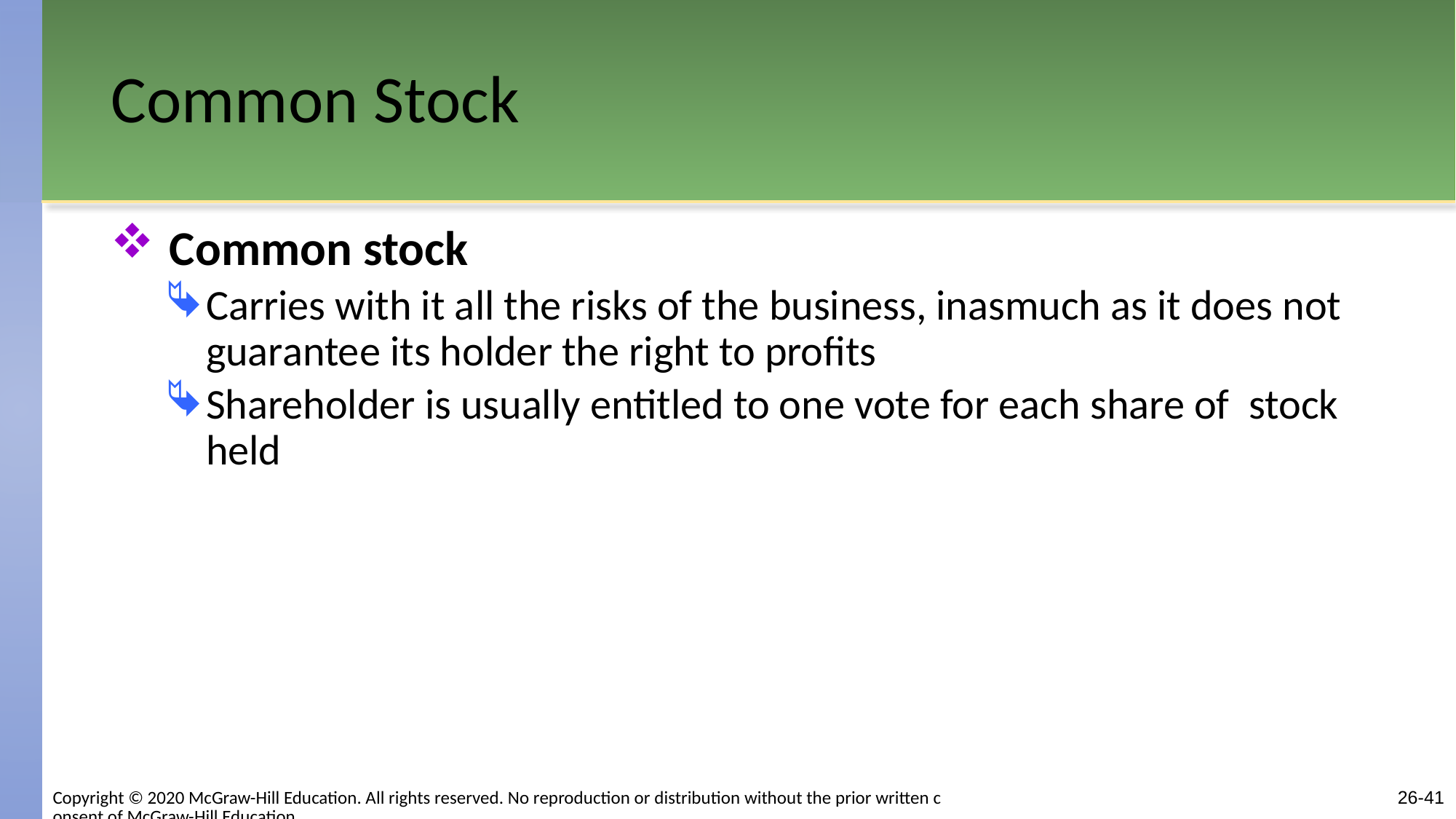

# Common Stock
 Common stock
Carries with it all the risks of the business, inasmuch as it does not guarantee its holder the right to profits
Shareholder is usually entitled to one vote for each share of  stock held
Copyright © 2020 McGraw-Hill Education. All rights reserved. No reproduction or distribution without the prior written consent of McGraw-Hill Education.
26-41